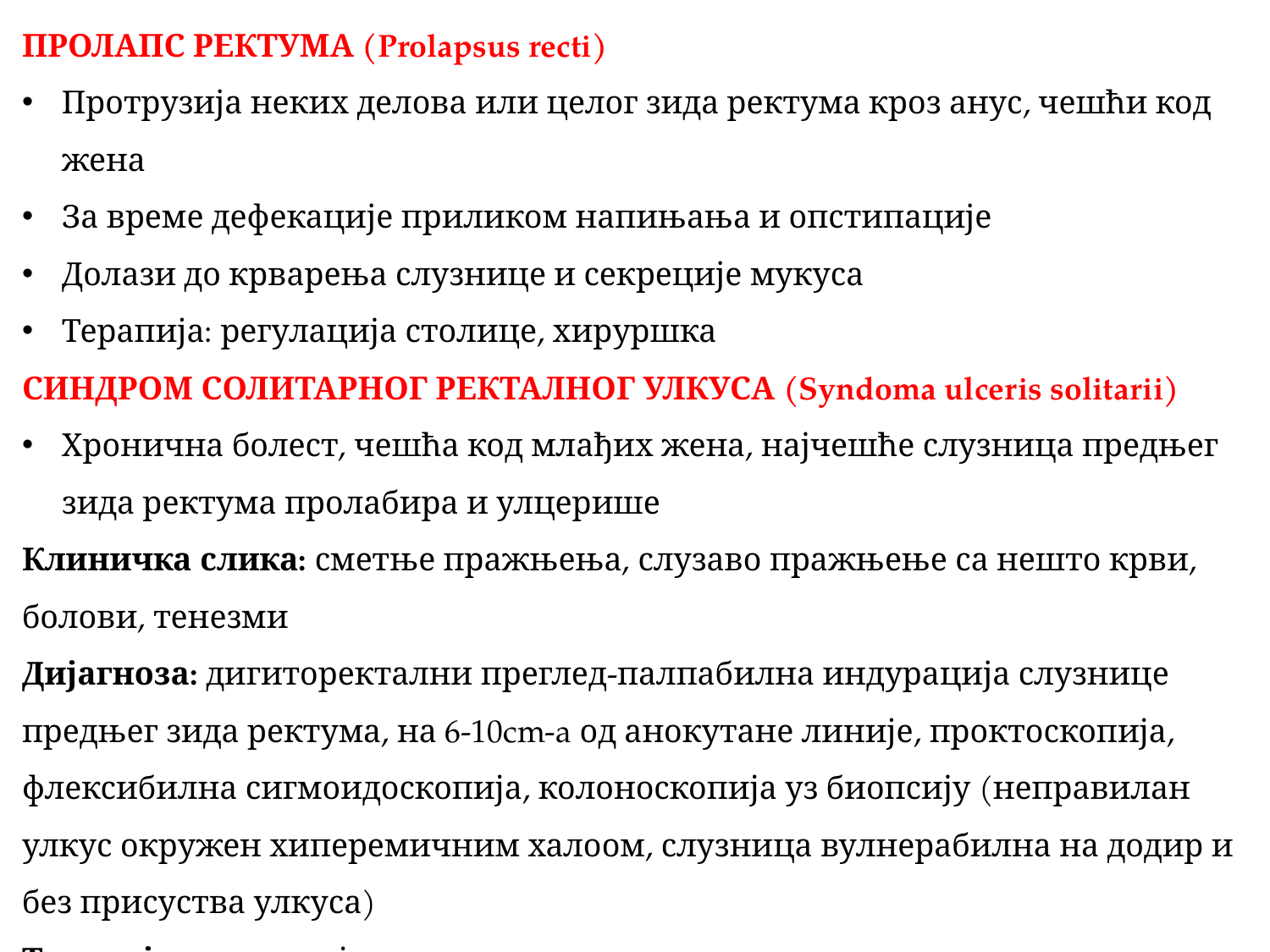

ПРОЛАПС РЕКТУМА (Prolapsus recti)
Протрузија неких делова или целог зида ректума кроз анус, чешћи код жена
За време дефекације приликом напињања и опстипације
Долази до крварења слузнице и секреције мукуса
Терапија: регулација столице, хируршка
СИНДРОМ СОЛИТАРНОГ РЕКТАЛНОГ УЛКУСА (Syndoma ulceris solitarii)
Хронична болест, чешћа код млађих жена, најчешће слузница предњег зида ректума пролабира и улцерише
Клиничка слика: сметње пражњења, слузаво пражњење са нешто крви, болови, тенезми
Дијагноза: дигиторектални преглед-палпабилна индурација слузнице предњег зида ректума, на 6-10cm-a од анокутане линије, проктоскопија, флексибилна сигмоидоскопија, колоноскопија уз биопсију (неправилан улкус окружен хиперемичним халоом, слузница вулнерабилна на додир и без присуства улкуса)
Терапија: регулација столице, хидрокортозонске клизме